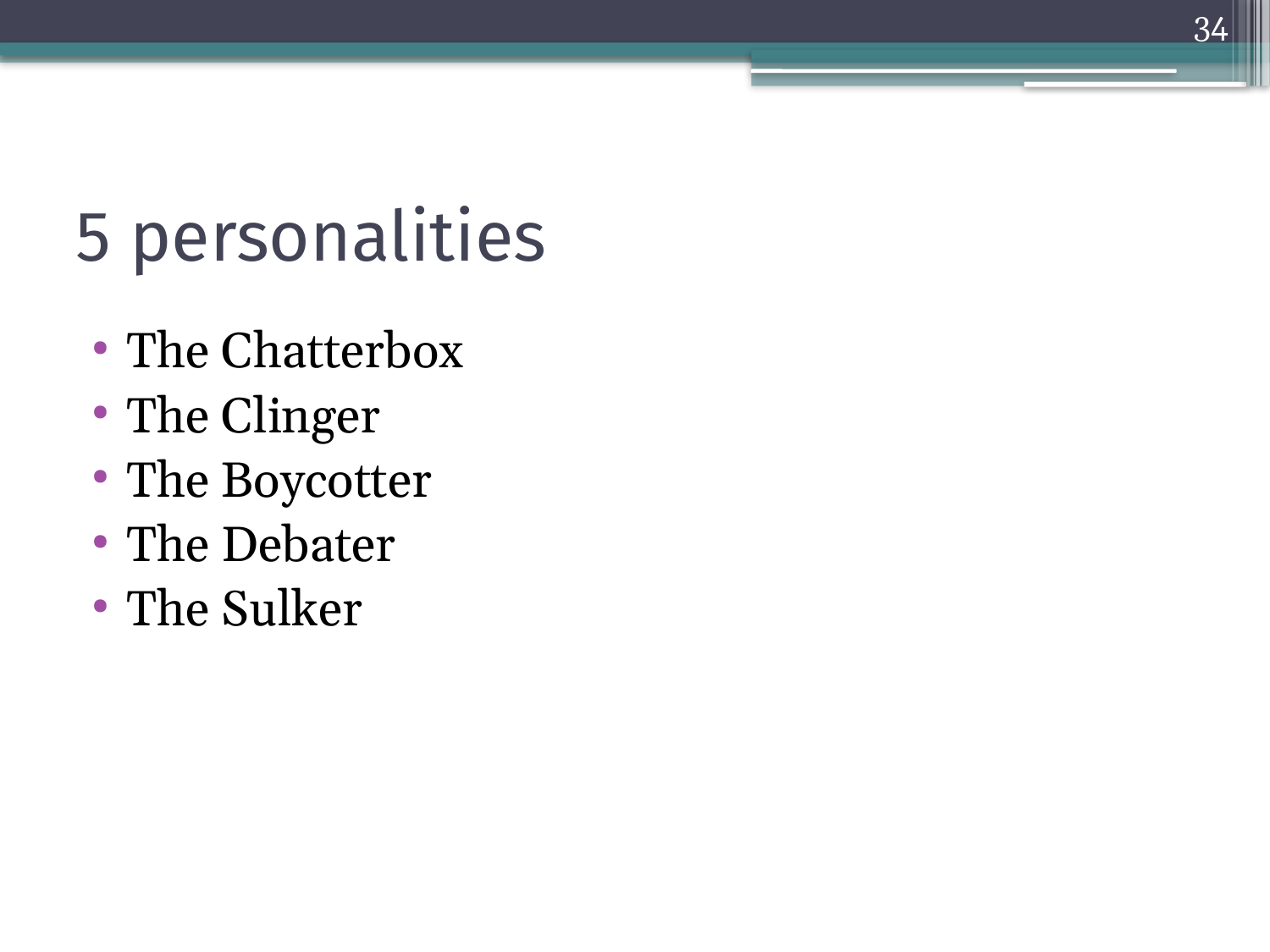

34
# 5 personalities
The Chatterbox
The Clinger
The Boycotter
The Debater
The Sulker